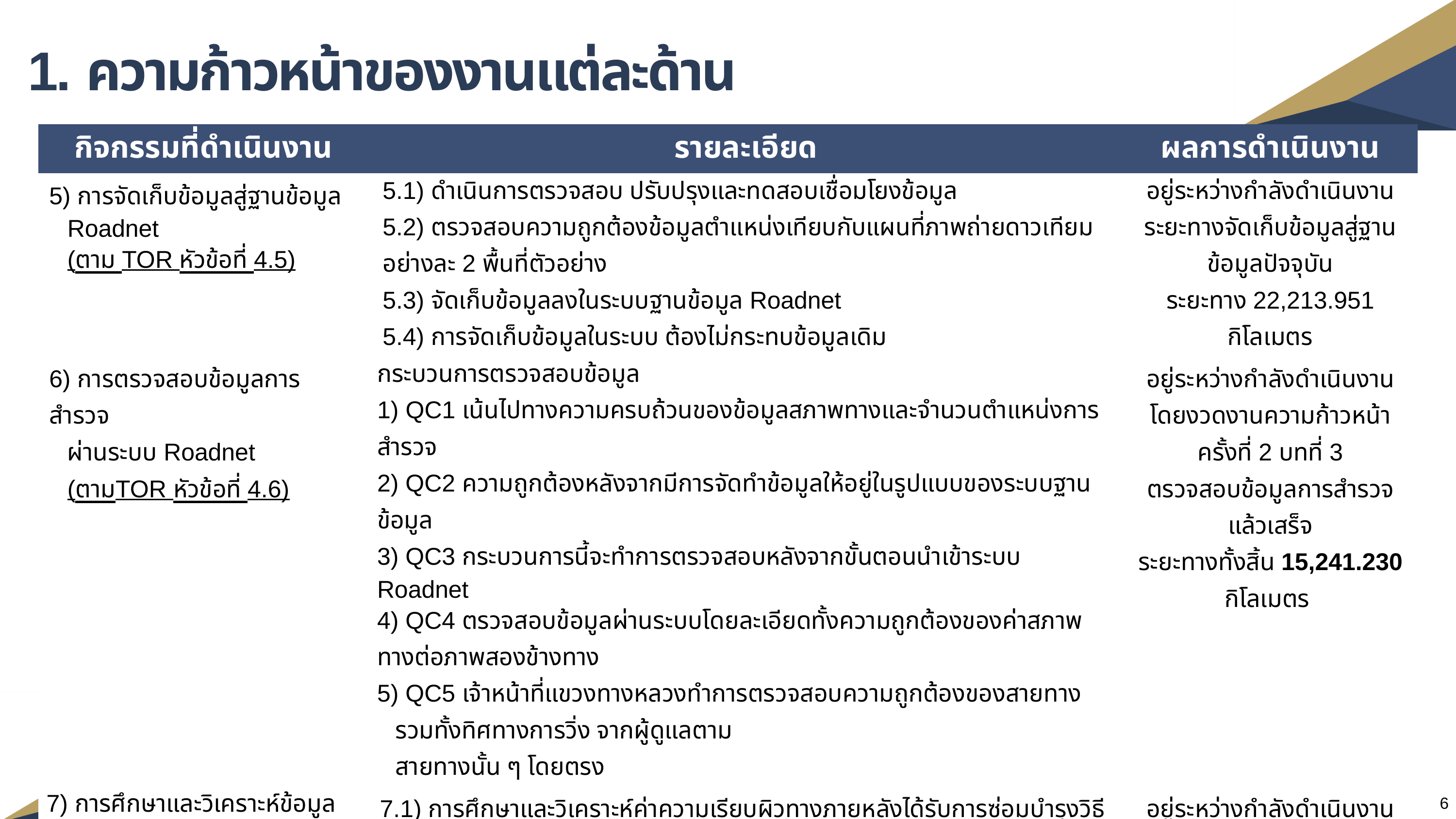

1. ความก้าวหน้าของงานแต่ละด้าน
| กิจกรรมที่ดำเนินงาน | รายละเอียด | ผลการดำเนินงาน |
| --- | --- | --- |
| 5) การจัดเก็บข้อมูลสู่ฐานข้อมูล Roadnet (ตาม TOR หัวข้อที่ 4.5) | 5.1) ดำเนินการตรวจสอบ ปรับปรุงและทดสอบเชื่อมโยงข้อมูล 5.2) ตรวจสอบความถูกต้องข้อมูลตำแหน่งเทียบกับแผนที่ภาพถ่ายดาวเทียม อย่างละ 2 พื้นที่ตัวอย่าง 5.3) จัดเก็บข้อมูลลงในระบบฐานข้อมูล Roadnet 5.4) การจัดเก็บข้อมูลในระบบ ต้องไม่กระทบข้อมูลเดิม | อยู่ระหว่างกำลังดำเนินงาน ระยะทางจัดเก็บข้อมูลสู่ฐานข้อมูลปัจจุบัน ระยะทาง 22,213.951 กิโลเมตร |
| 6) การตรวจสอบข้อมูลการสำรวจ ผ่านระบบ Roadnet (ตามTOR หัวข้อที่ 4.6) | กระบวนการตรวจสอบข้อมูล 1) QC1 เน้นไปทางความครบถ้วนของข้อมูลสภาพทางและจำนวนตำแหน่งการสำรวจ 2) QC2 ความถูกต้องหลังจากมีการจัดทำข้อมูลให้อยู่ในรูปแบบของระบบฐานข้อมูล 3) QC3 กระบวนการนี้จะทำการตรวจสอบหลังจากขั้นตอนนำเข้าระบบ Roadnet 4) QC4 ตรวจสอบข้อมูลผ่านระบบโดยละเอียดทั้งความถูกต้องของค่าสภาพทางต่อภาพสองข้างทาง 5) QC5 เจ้าหน้าที่แขวงทางหลวงทำการตรวจสอบความถูกต้องของสายทางรวมทั้งทิศทางการวิ่ง จากผู้ดูแลตาม สายทางนั้น ๆ โดยตรง | อยู่ระหว่างกำลังดำเนินงาน โดยงวดงานความก้าวหน้าครั้งที่ 2 บทที่ 3 ตรวจสอบข้อมูลการสำรวจแล้วเสร็จ ระยะทางทั้งสิ้น 15,241.230 กิโลเมตร |
| 7) การศึกษาและวิเคราะห์ข้อมูลทางหลวง (ตาม TOR หัวข้อที่ 4.7) | 7.1) การศึกษาและวิเคราะห์ค่าความเรียบผิวทางภายหลังได้รับการซ่อมบำรุงวิธีต่าง ๆ (Road Work Effect Model) 7.2) การศึกษาแนวทางการนำข้อมูลความเสียหายที่ตรวจวัดได้จากข้อมูลความเสียหายของผิวทาง (Surface Distress) เพื่อใช้ประโยชน์ในมิติของงานบำรุงทาง 7.3) การศึกษาความแม่นยำในการประมวลผลค่าความลึกของความเสียหายของชั้นผิวทางแบบอัตโนมัติ (Automatic Detection) | อยู่ระหว่างกำลังดำเนินงาน |
| 8) การจัดทำรายงานแผนงานบำรุงทาง (ตาม TOR หัวข้อที่ 4.8) | 8.1) แผนงานกิจกรรมบำรุงรักษาทางหลวงเชิงกลยุทธ์ 8.2) แผนงานกิจกรรมบำรุงรักษาทางหลวงประจำปี | รอดำเนินการ |
6